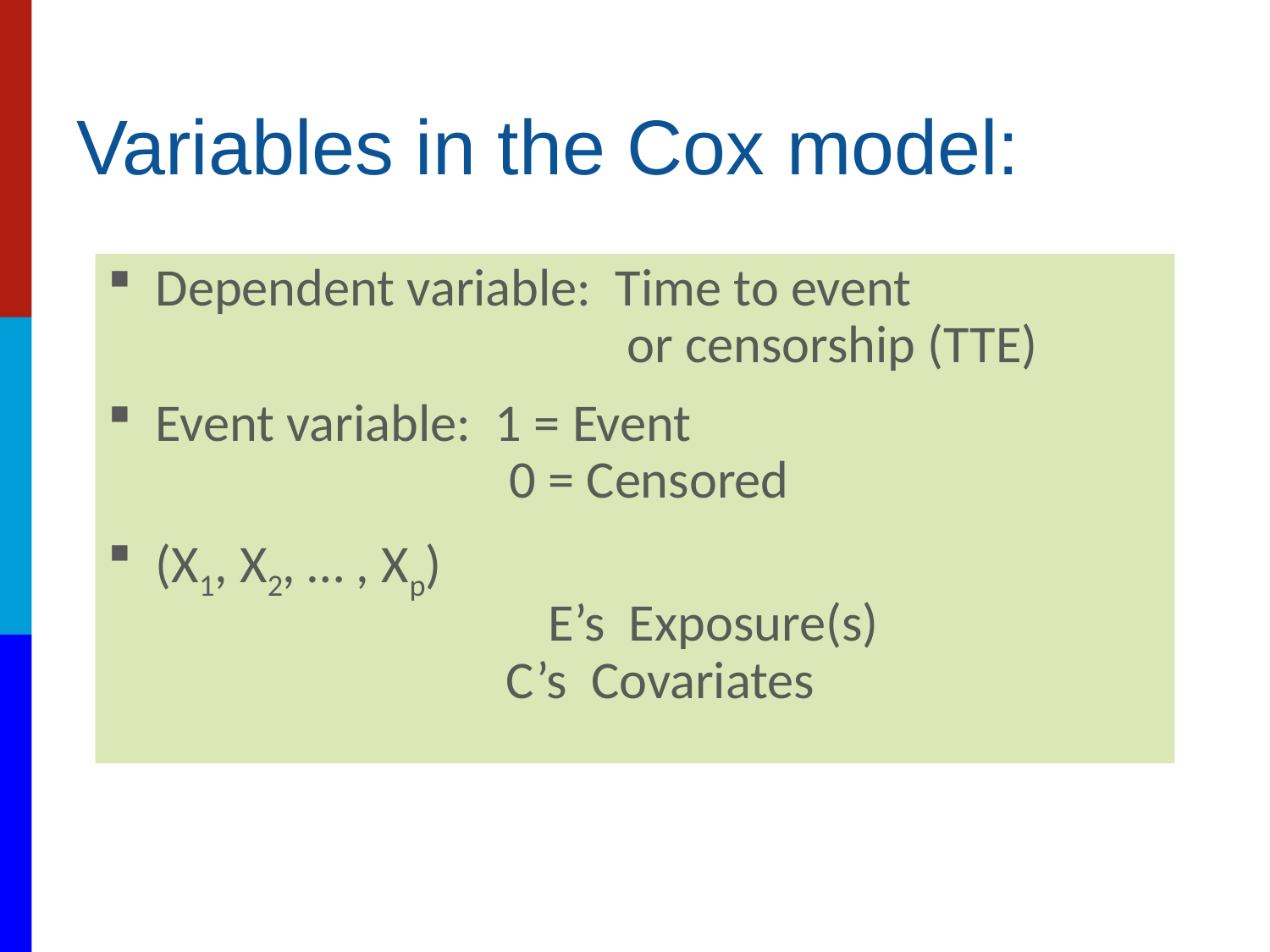

# Variables in the Cox model:
Dependent variable:  Time to event
                                           or censorship (TTE)
Event variable:  1 = Event
                            0 = Censored
(X1, X2, … , Xp)
				 E’s  Exposure(s)
                                 C’s  Covariates